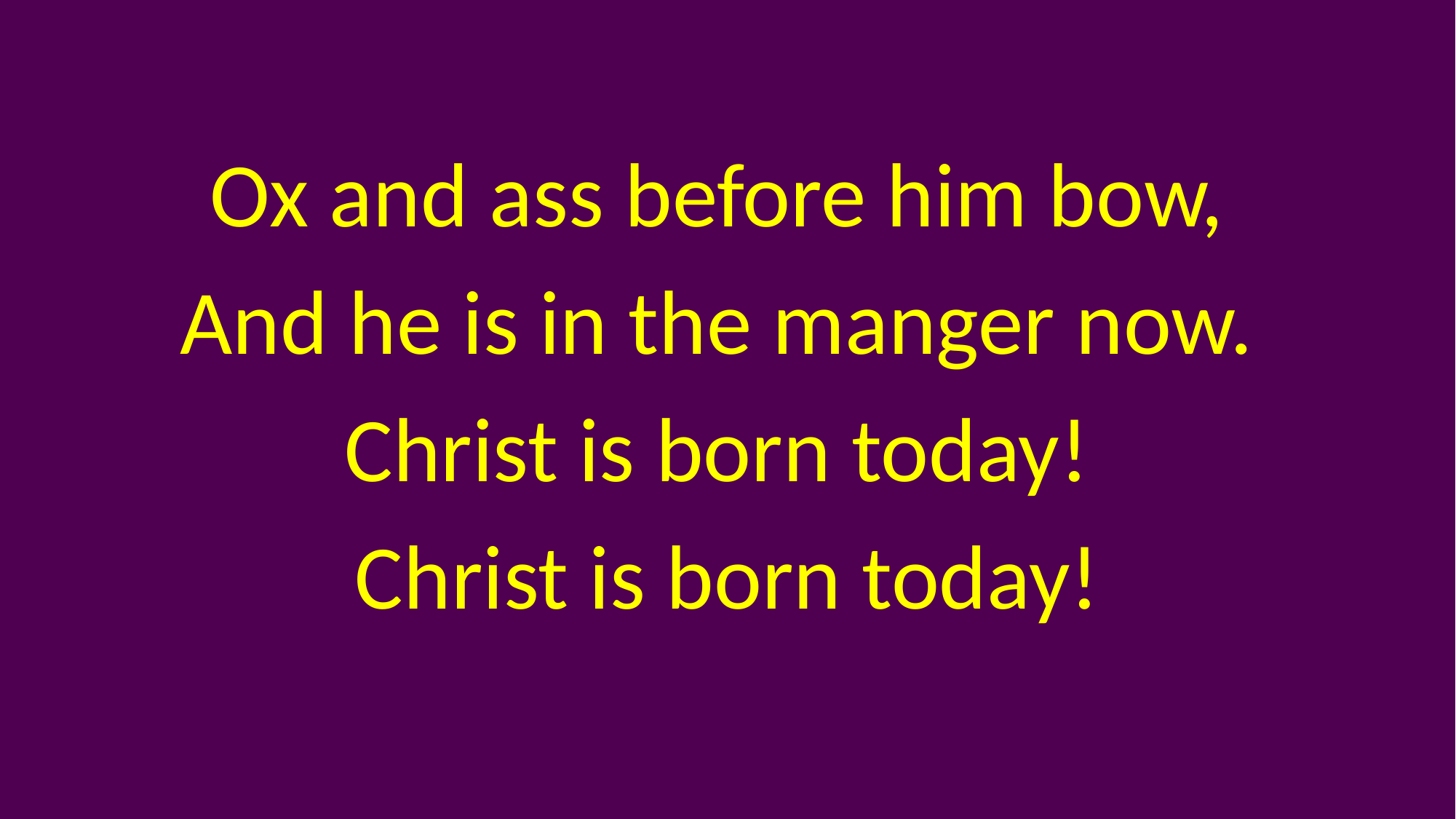

Ox and ass before him bow,
And he is in the manger now.
Christ is born today!
Christ is born today!